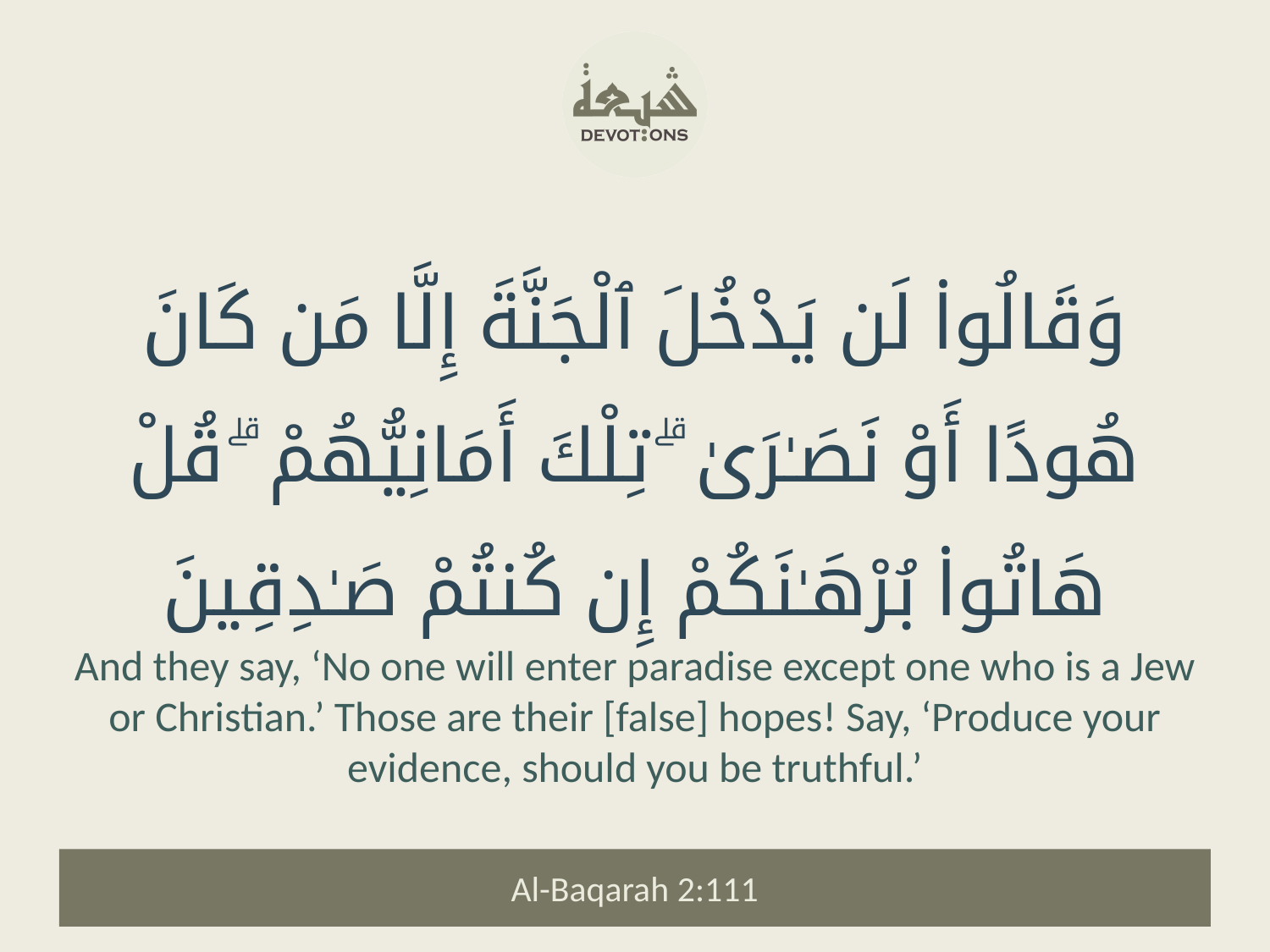

وَقَالُوا۟ لَن يَدْخُلَ ٱلْجَنَّةَ إِلَّا مَن كَانَ هُودًا أَوْ نَصَـٰرَىٰ ۗ تِلْكَ أَمَانِيُّهُمْ ۗ قُلْ هَاتُوا۟ بُرْهَـٰنَكُمْ إِن كُنتُمْ صَـٰدِقِينَ
And they say, ‘No one will enter paradise except one who is a Jew or Christian.’ Those are their [false] hopes! Say, ‘Produce your evidence, should you be truthful.’
Al-Baqarah 2:111